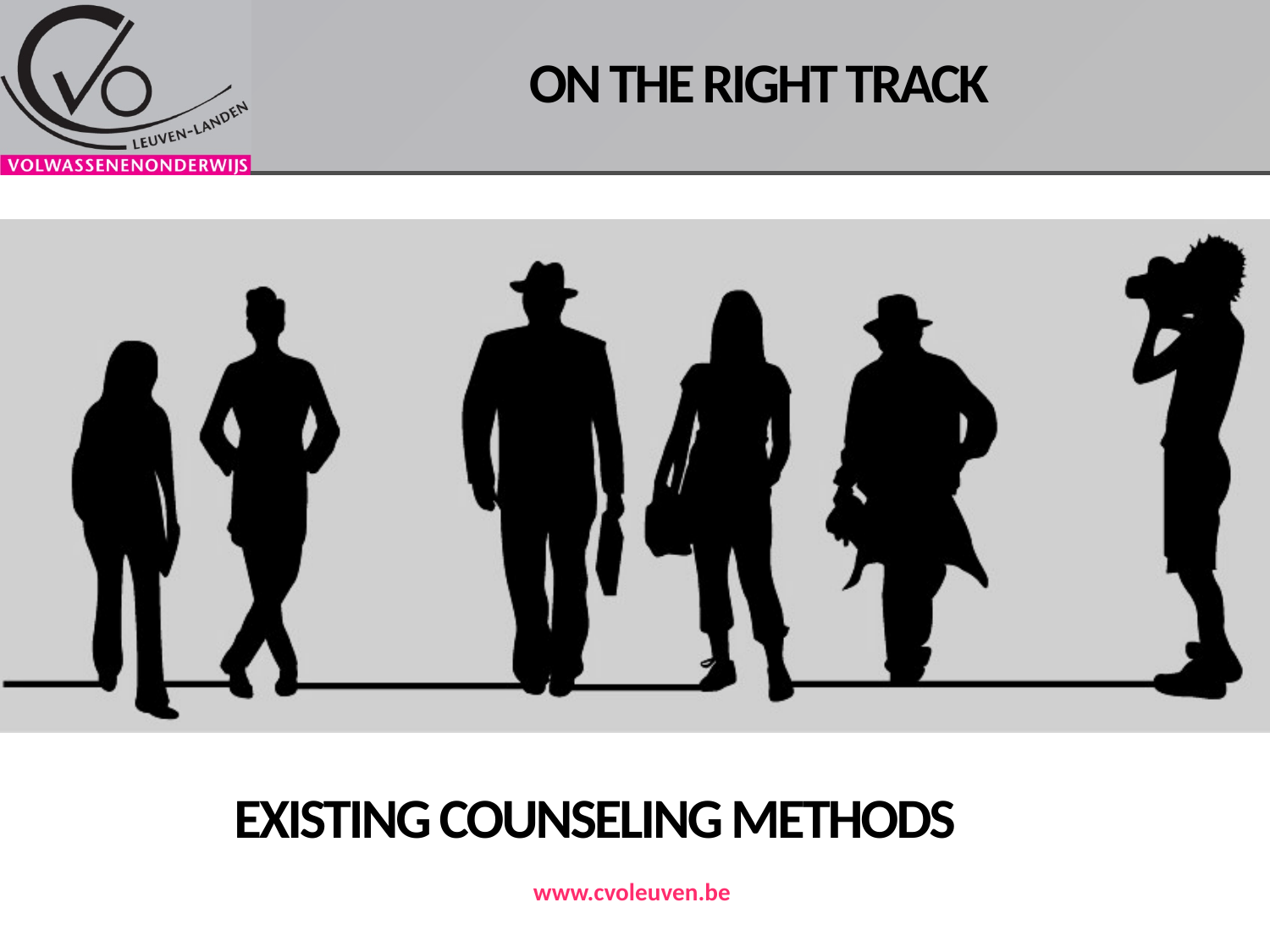

# On the right track
EXISTING COUNSELING METHODS
www.cvoleuven.be